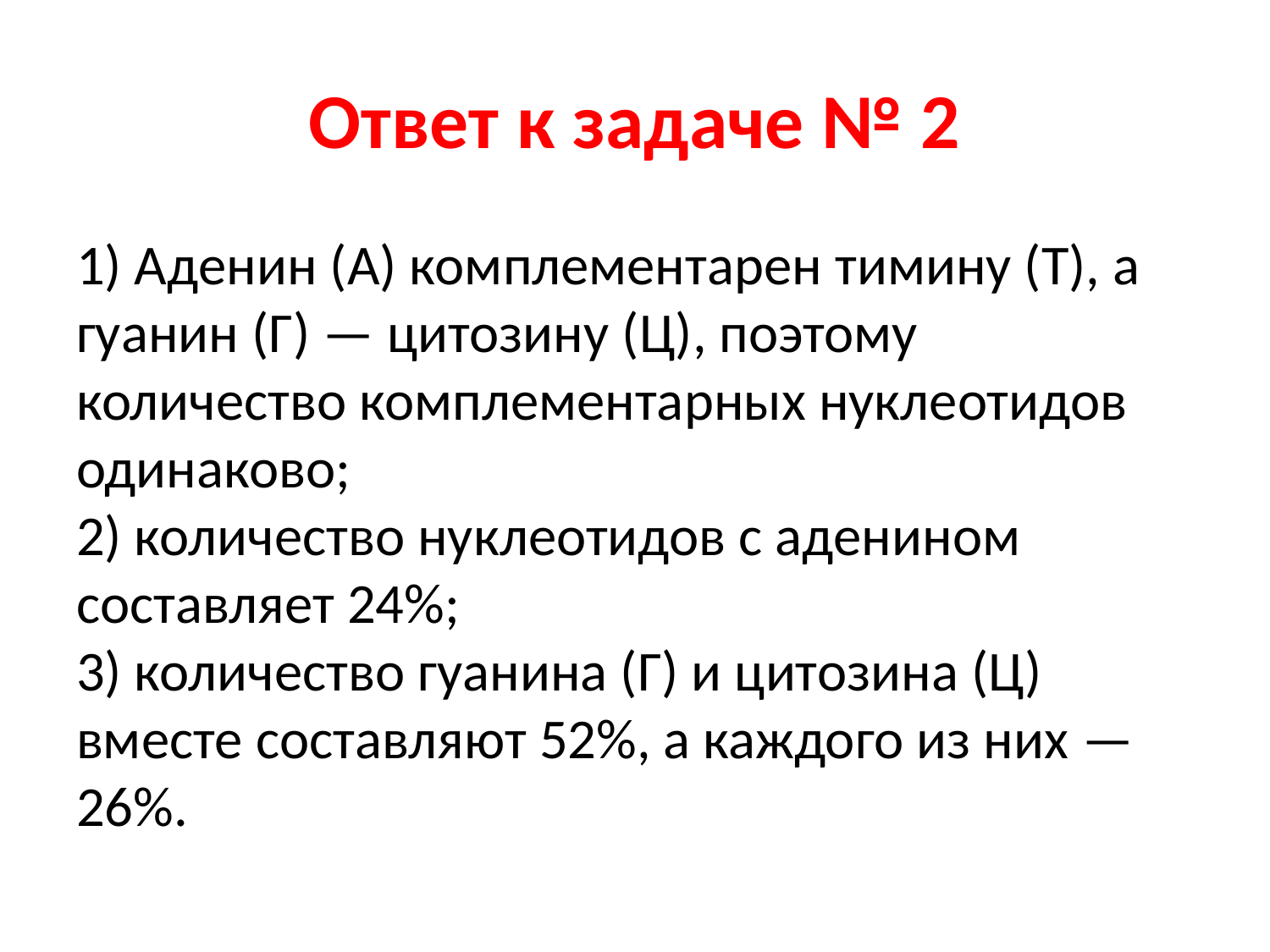

# Ответ к задаче № 2
1) Аденин (А) комплементарен тимину (Т), а гуанин (Г) — цитозину (Ц), поэтому количество комплементарных нуклеотидов одинаково;
2) количество нуклеотидов с аденином составляет 24%;
3) количество гуанина (Г) и цитозина (Ц) вместе составляют 52%, а каждого из них — 26%.